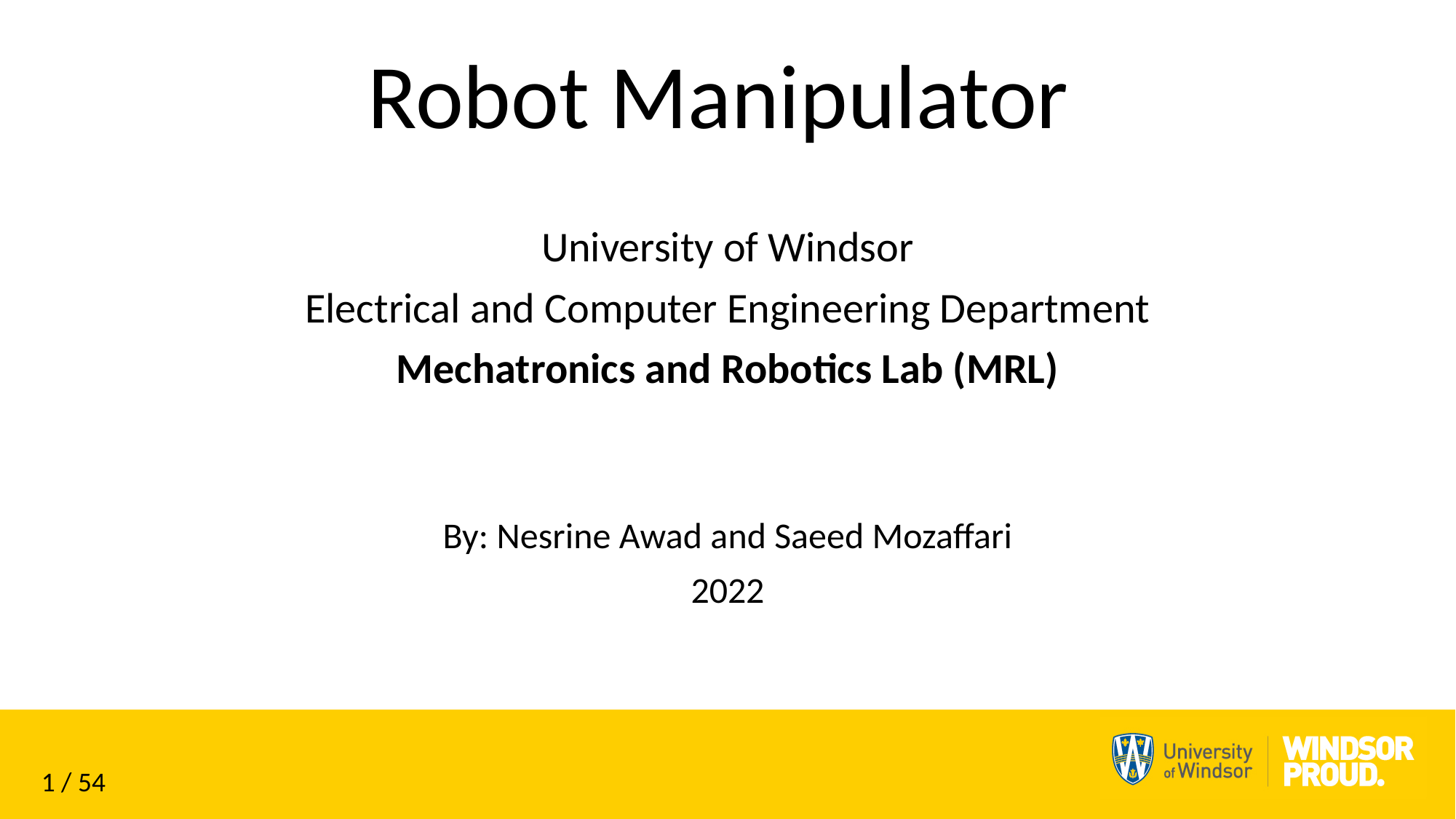

# Robot Manipulator
University of Windsor
Electrical and Computer Engineering Department
Mechatronics and Robotics Lab (MRL)

By: Nesrine Awad and Saeed Mozaffari
2022
1